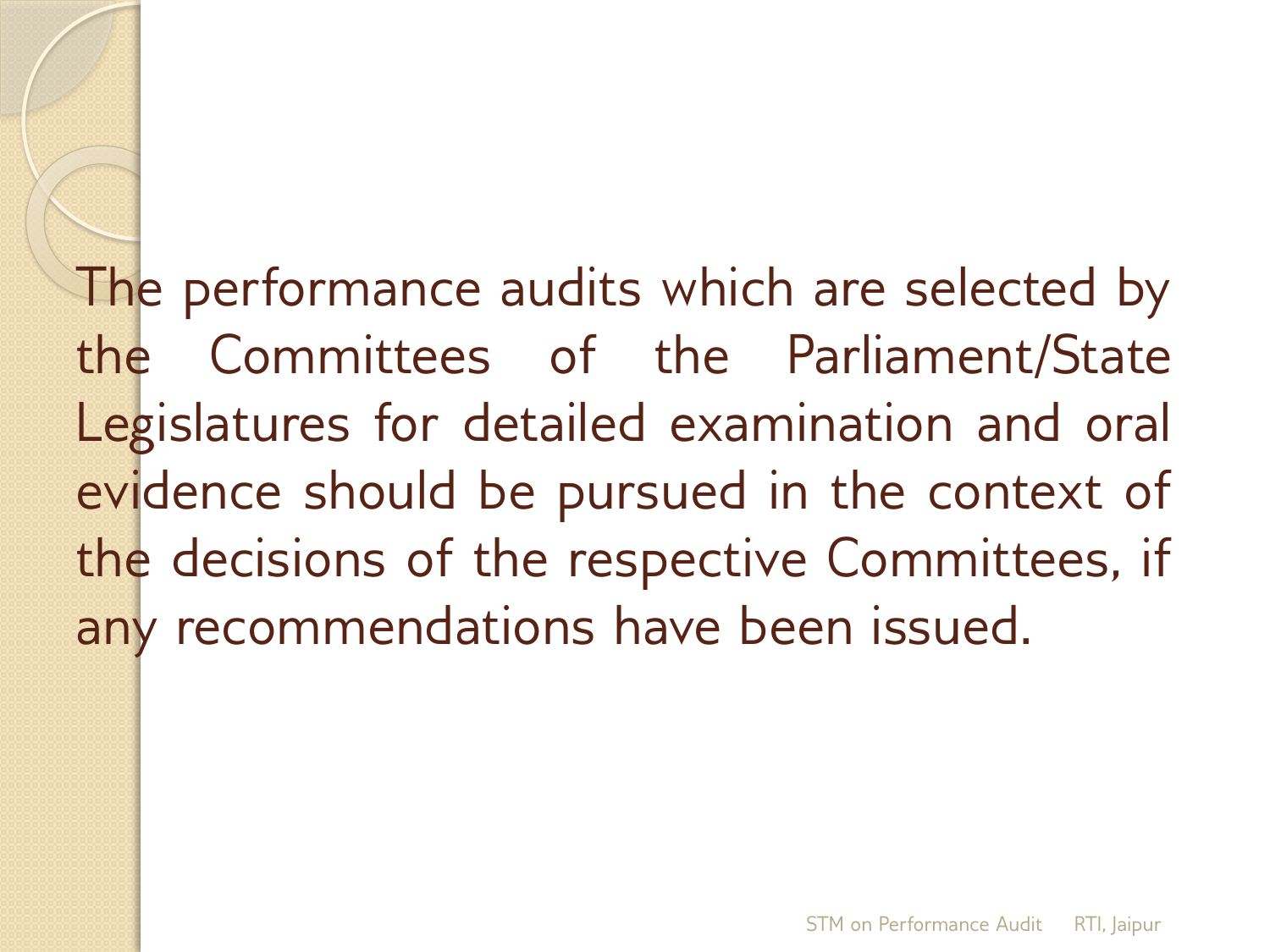

# The performance audits which are selected by the Committees of the Parliament/State Legislatures for detailed examination and oral evidence should be pursued in the context of the decisions of the respective Committees, if any recommendations have been issued.
STM on Performance Audit     RTI, Jaipur